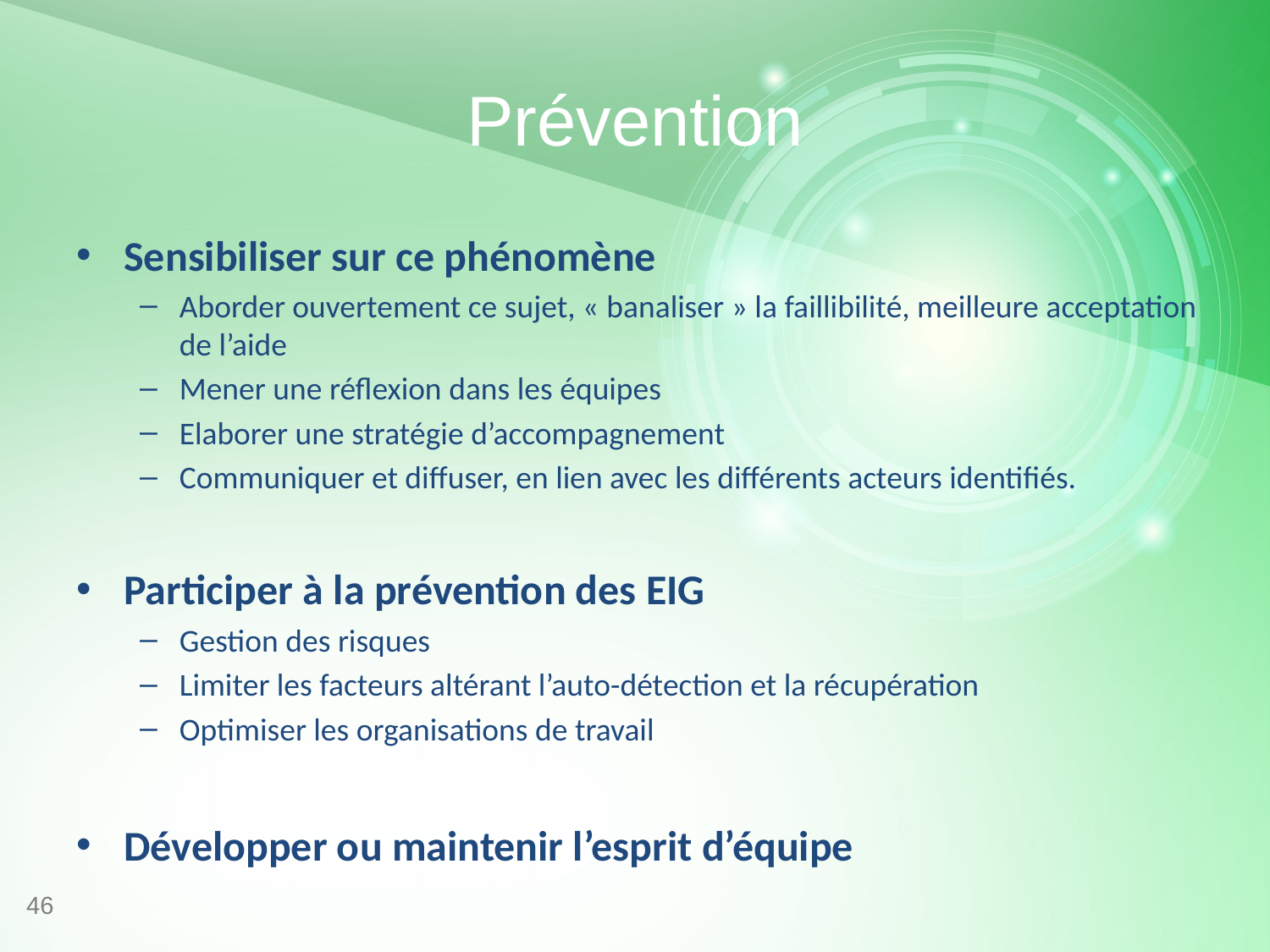

# Prévention
Sensibiliser sur ce phénomène
Aborder ouvertement ce sujet, « banaliser » la faillibilité, meilleure acceptation de l’aide
Mener une réflexion dans les équipes
Elaborer une stratégie d’accompagnement
Communiquer et diffuser, en lien avec les différents acteurs identifiés.

Participer à la prévention des EIG
Gestion des risques
Limiter les facteurs altérant l’auto-détection et la récupération
Optimiser les organisations de travail

Développer ou maintenir l’esprit d’équipe
46